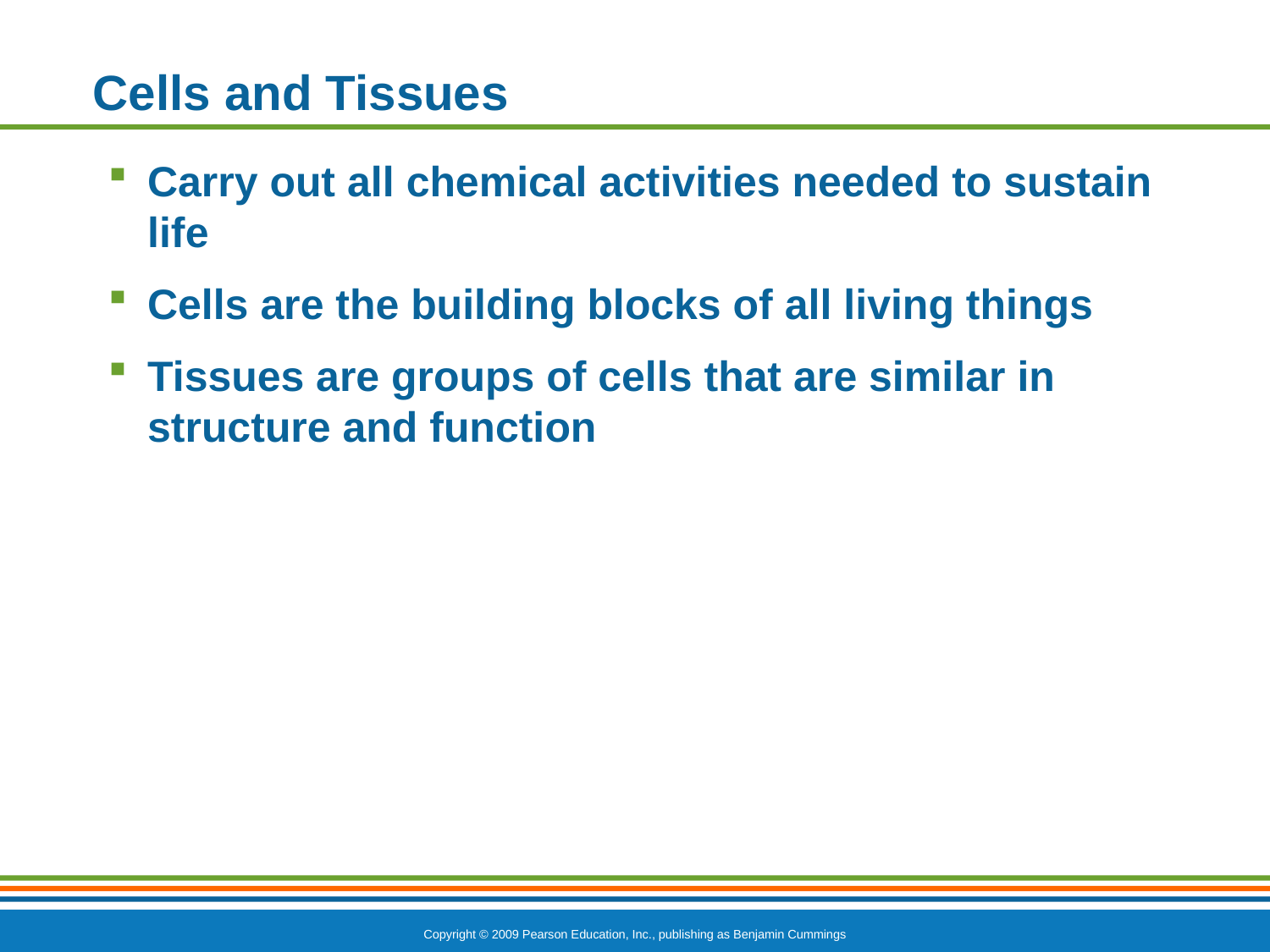

# Cells and Tissues
Carry out all chemical activities needed to sustain life
Cells are the building blocks of all living things
Tissues are groups of cells that are similar in structure and function